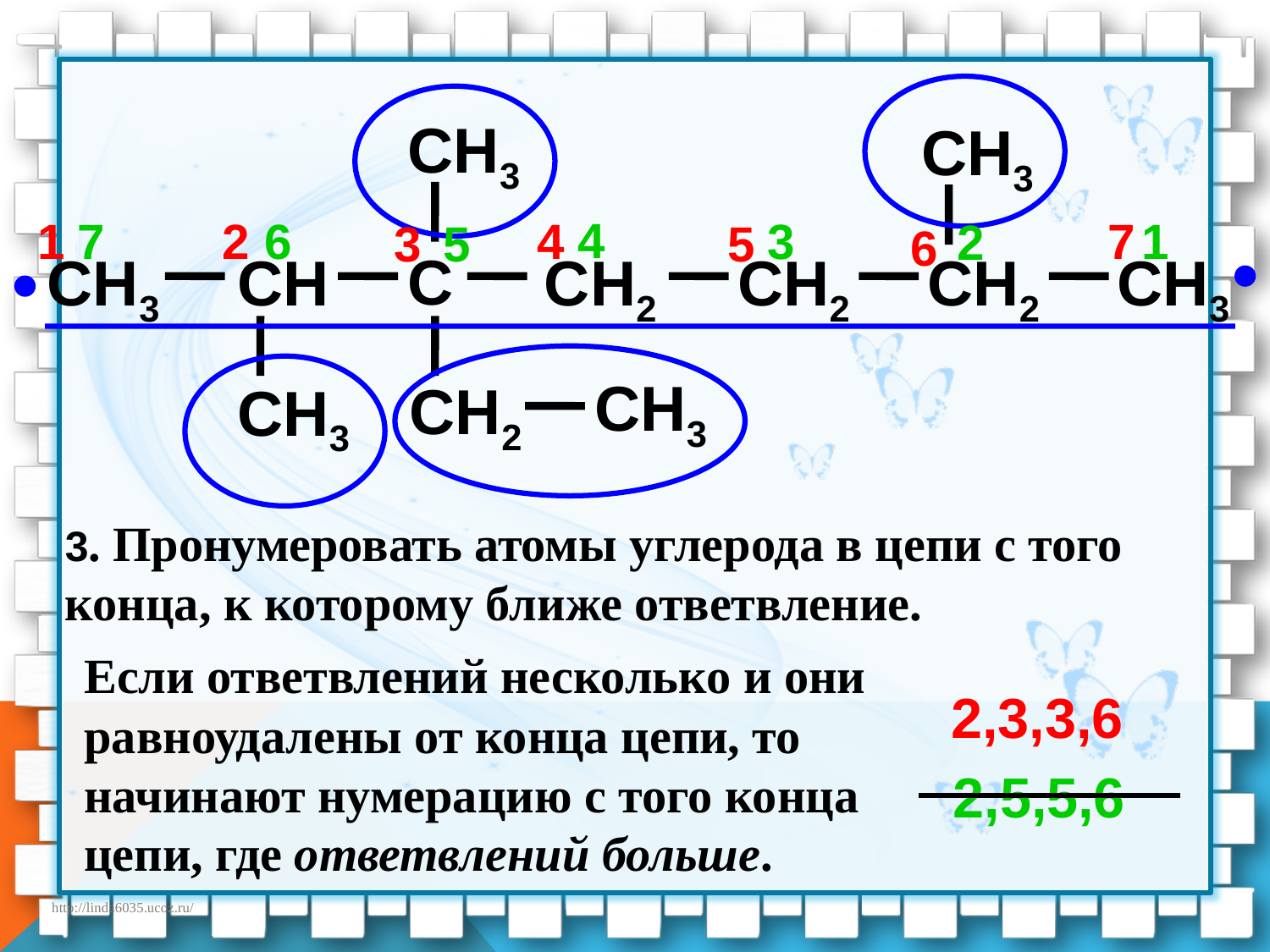

CH3
CH3
4
1
1
7
2
6
4
3
7
2
3
5
5
6

C
CH3
CH
CH2
CH2
CH2
CH3

CH3
CH2
CH3

3. Пронумеровать атомы углерода в цепи с того конца, к которому ближе ответвление.
Если ответвлений несколько и они равноудалены от конца цепи, то начинают нумерацию с того конца цепи, где ответвлений больше.
2,3,3,6
2,5,5,6